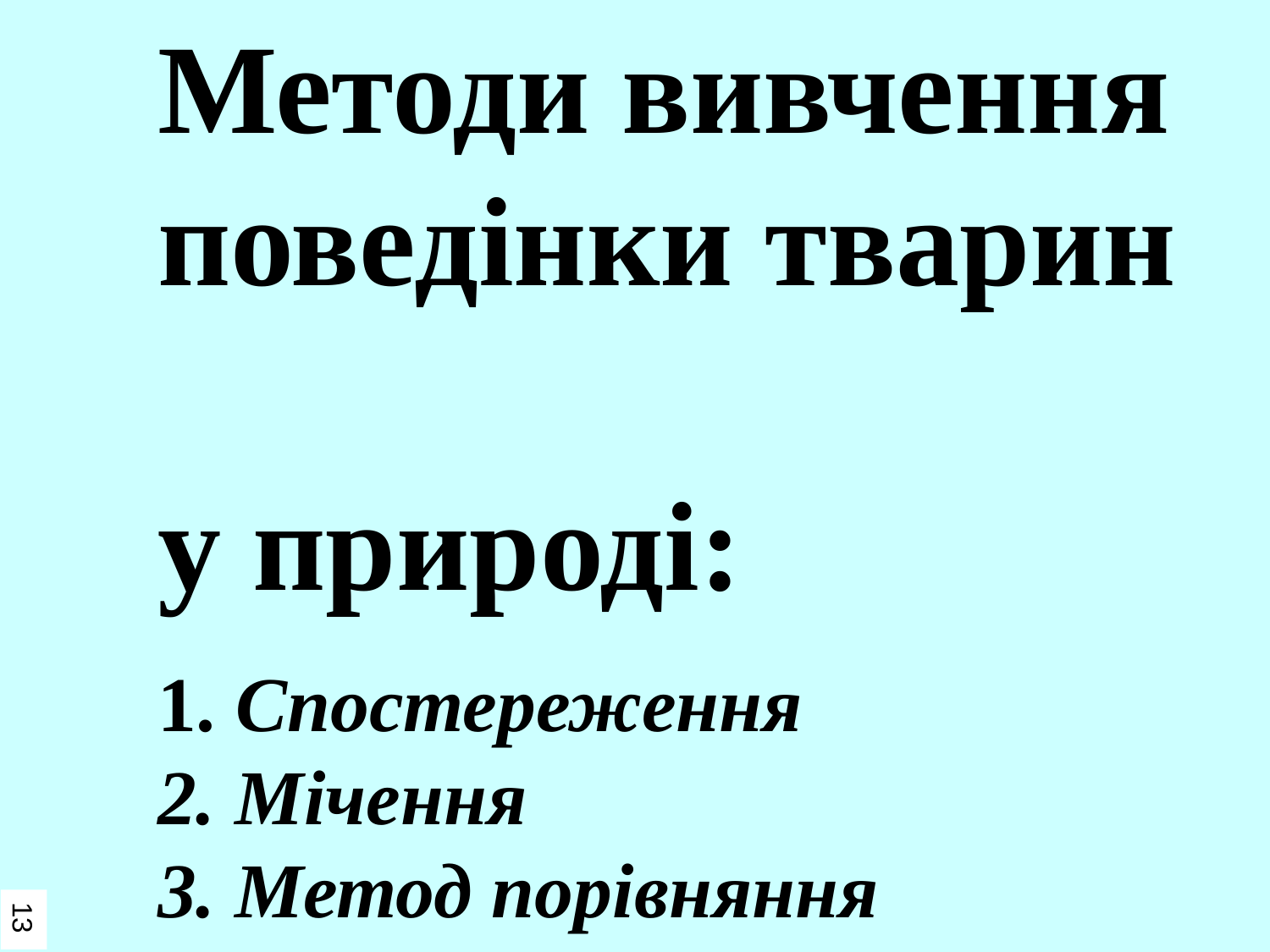

# Методи вивчення поведінки тварин у природі: 1. Спостереження 2. Мічення 3. Метод порівняння 4. Експеримент
13